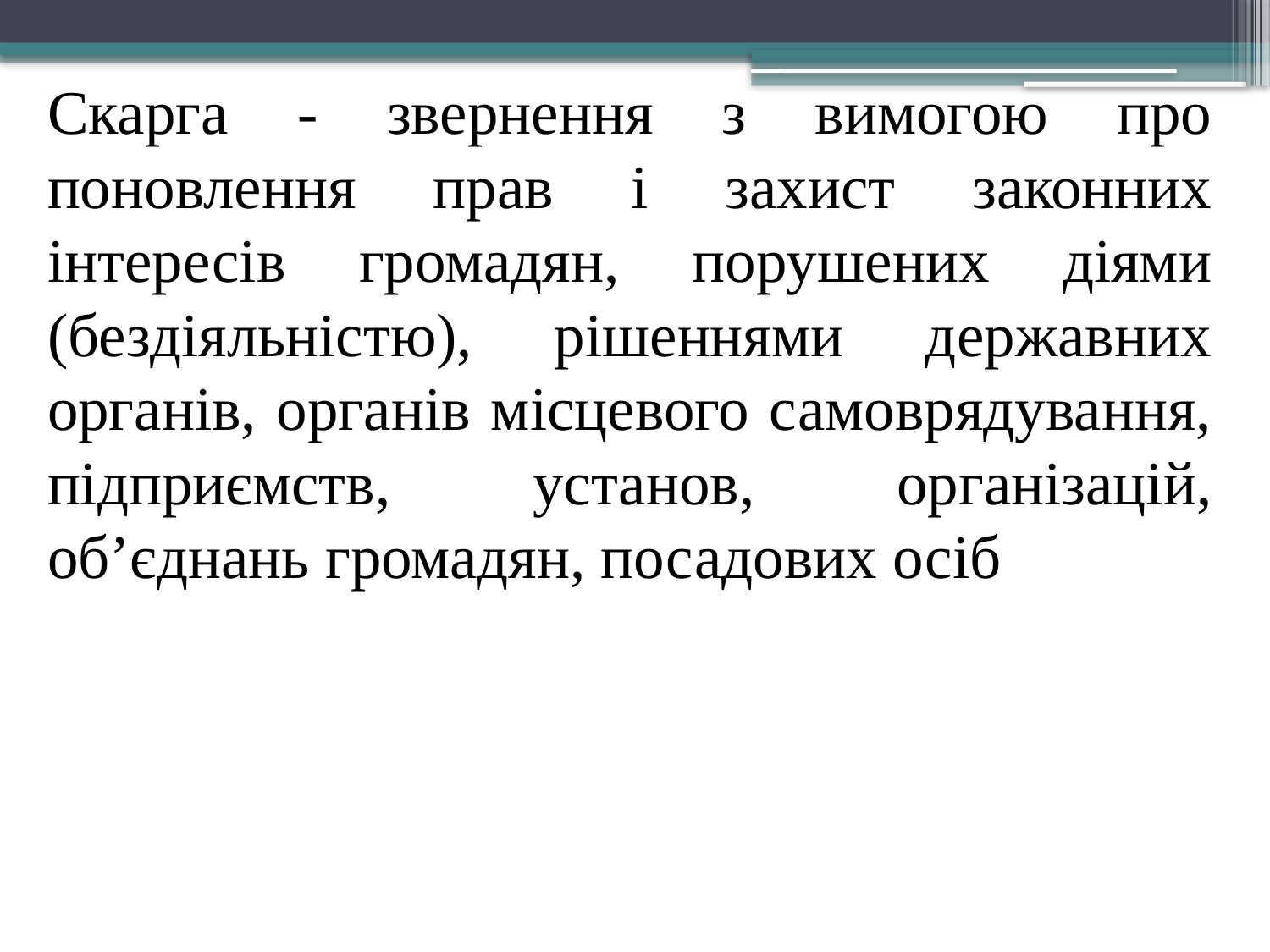

Скарга - звернення з вимогою про поновлення прав і захист законних інтересів громадян, порушених діями (бездіяльністю), рішеннями державних органів, органів місцевого самоврядування, підприємств, установ, організацій, об’єднань громадян, посадових осіб